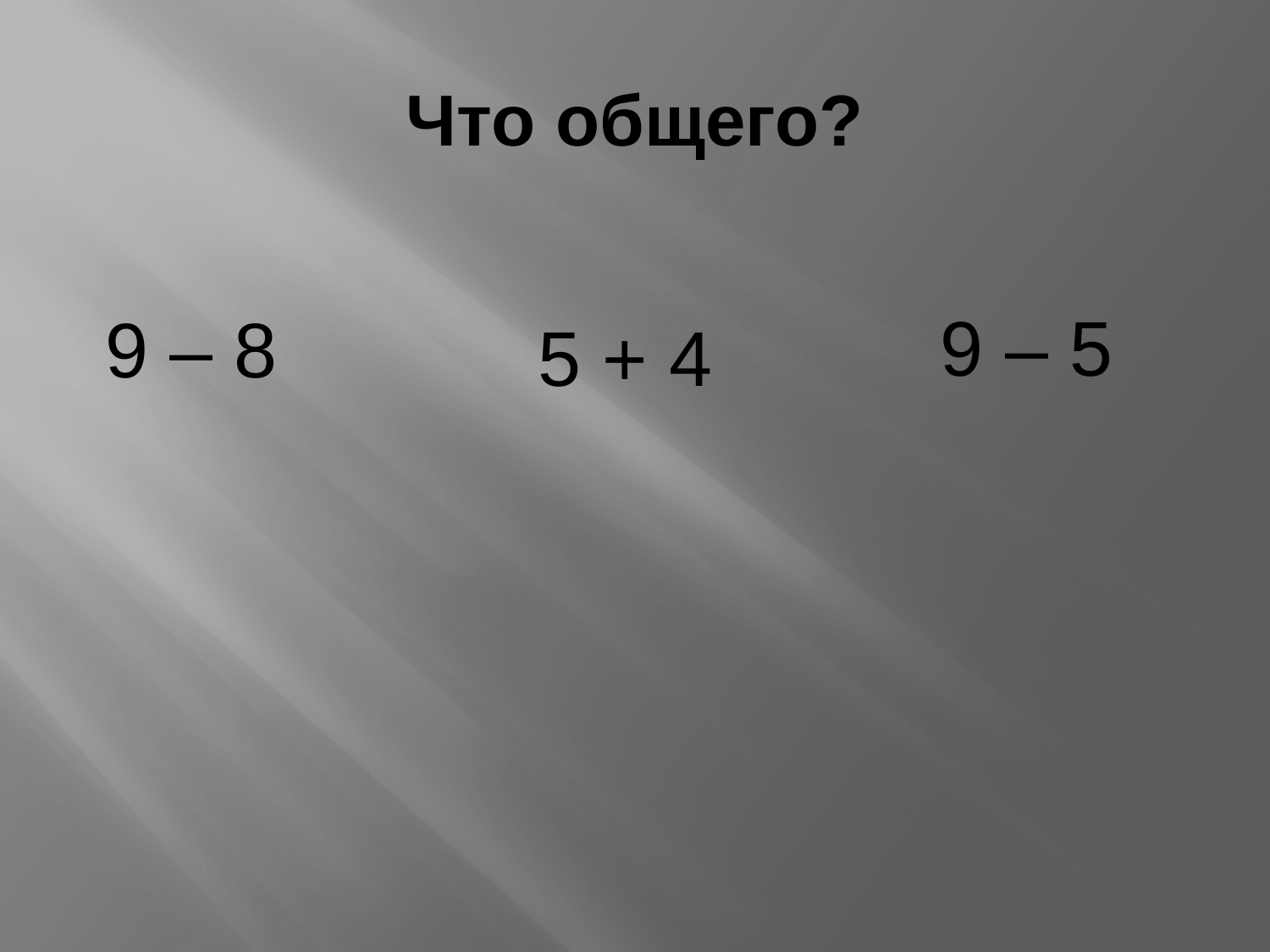

# Что общего?
9 – 5
9 – 8
5 + 4